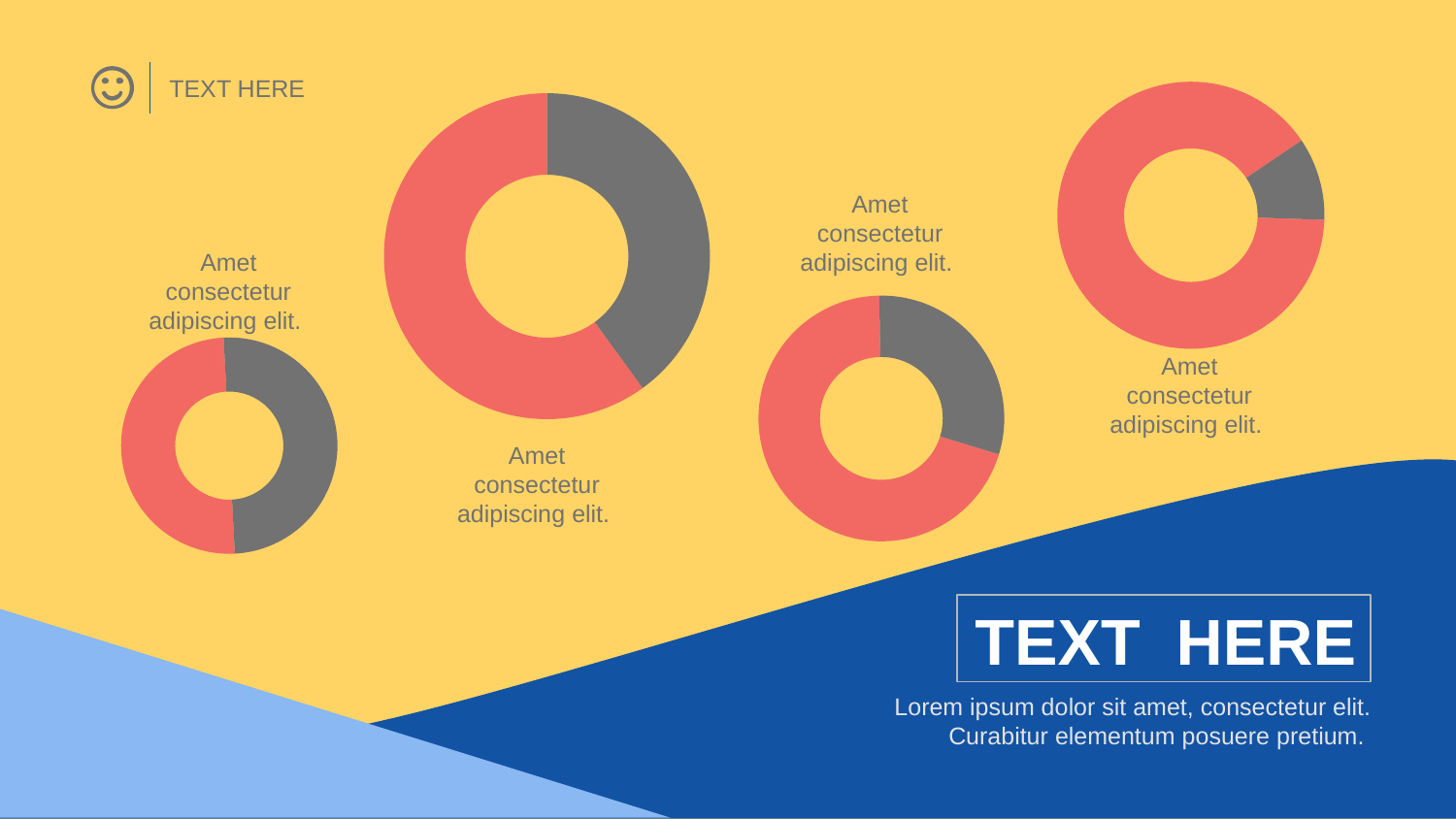

TEXT HERE

### Chart

| Category |  |
|---|---|

### Chart

| Category |  |
|---|---|
Amet consectetur adipiscing elit.
Amet consectetur adipiscing elit.

### Chart

| Category |  |
|---|---|

### Chart

| Category |  |
|---|---|
Amet consectetur adipiscing elit.
Amet consectetur adipiscing elit.

TEXT  HERE

Lorem ipsum dolor sit amet, consectetur elit. Curabitur elementum posuere pretium.